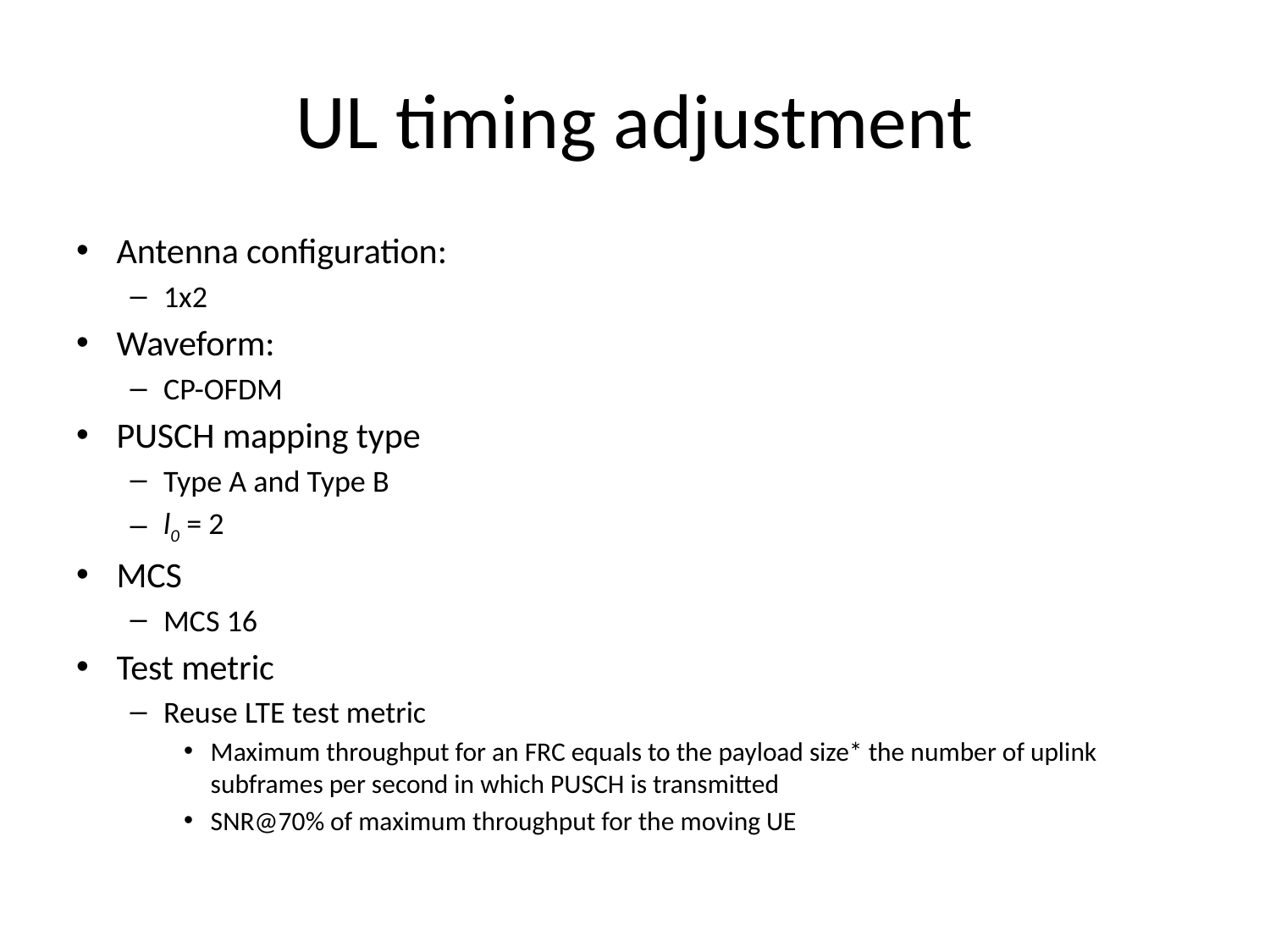

# UL timing adjustment
Antenna configuration:
1x2
Waveform:
CP-OFDM
PUSCH mapping type
Type A and Type B
l0 = 2
MCS
MCS 16
Test metric
Reuse LTE test metric
Maximum throughput for an FRC equals to the payload size* the number of uplink subframes per second in which PUSCH is transmitted
SNR@70% of maximum throughput for the moving UE